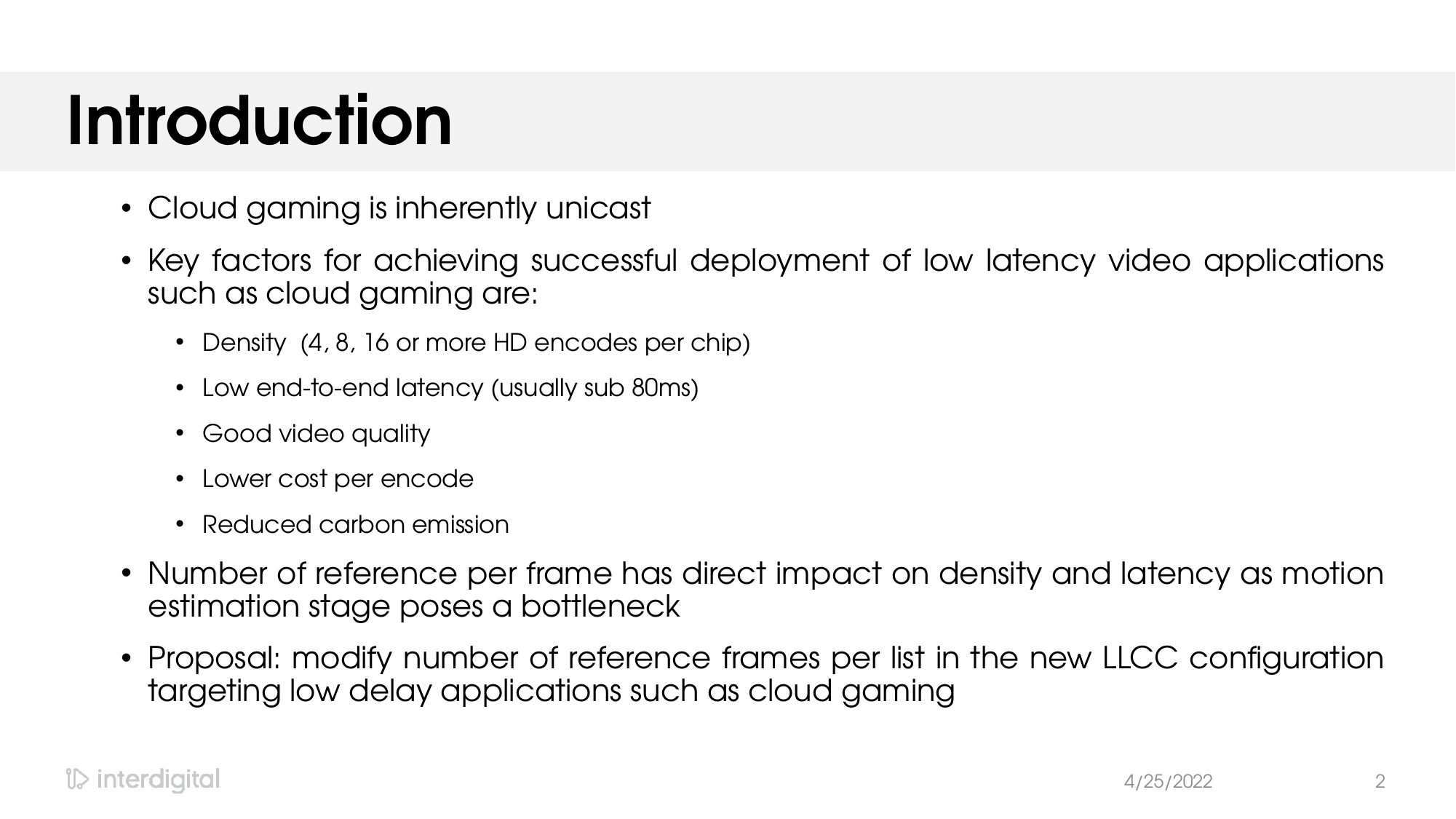

# Introduction

Cloud gaming is inherently unicast
Key factors for achieving successful deployment of low latency video applications such as cloud gaming are:
Density  (4, 8, 16 or more HD encodes per chip)
Low end-to-end latency (usually sub 80ms)
Good video quality
Lower cost per encode
Reduced carbon emission
Number of reference per frame has direct impact on density and latency as motion estimation stage poses a bottleneck
Proposal: modify number of reference frames per list in the new LLCC configuration targeting low delay applications such as cloud gaming
4/25/2022
2